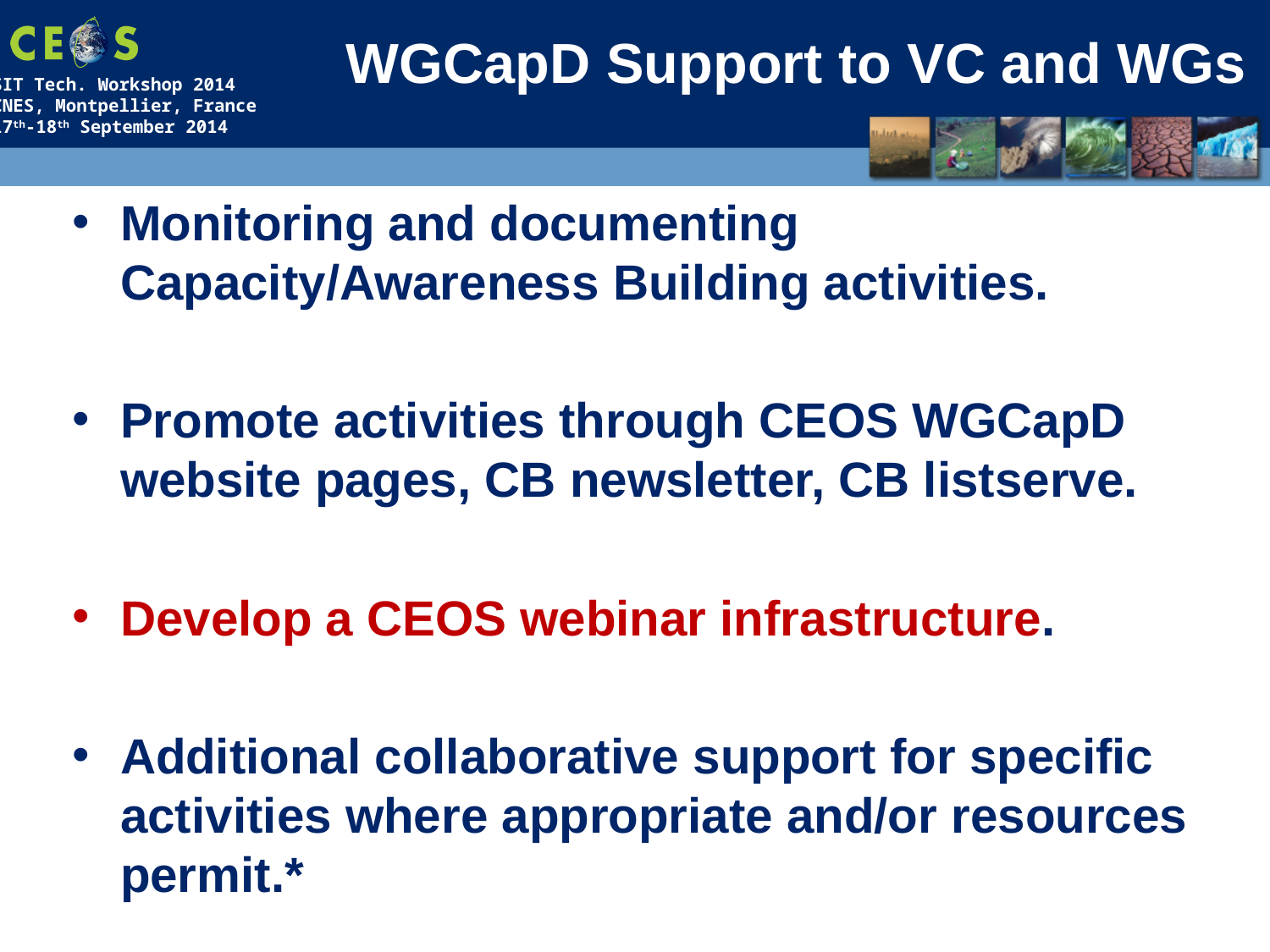

# WGCapD Support to VC and WGs
Monitoring and documenting Capacity/Awareness Building activities.

Promote activities through CEOS WGCapD website pages, CB newsletter, CB listserve.

Develop a CEOS webinar infrastructure.

Additional collaborative support for specific activities where appropriate and/or resources permit.*